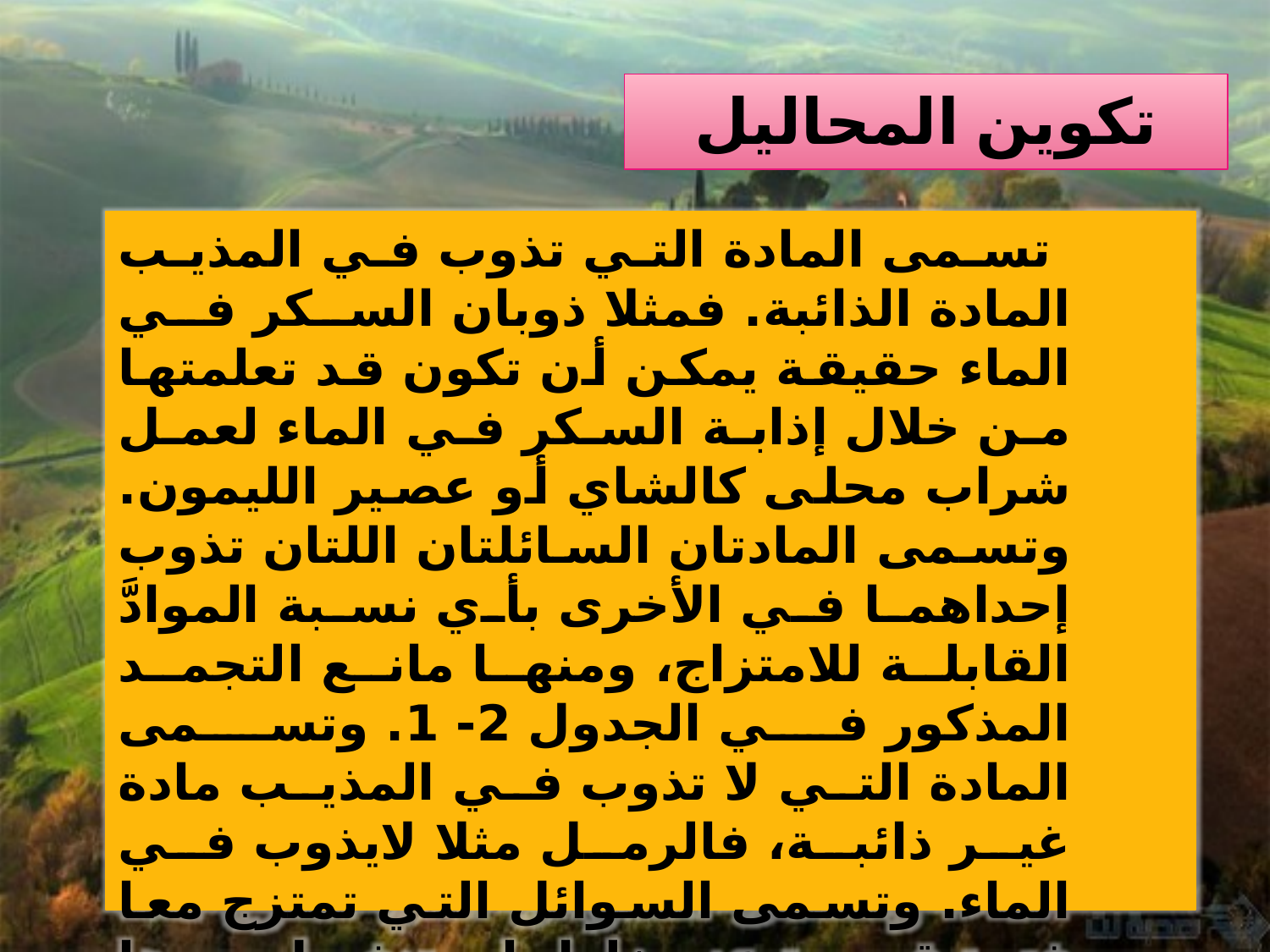

# تكوين المحاليل
          تسمى المادة التي تذوب في المذيب المادة الذائبة. فمثلا ذوبان السكر في الماء حقيقة يمكن أن تكون قد تعلمتها من خلال إذابة السكر في الماء لعمل شراب محلى كالشاي أو عصير الليمون. وتسمى المادتان السائلتان اللتان تذوب إحداهما في الأخرى بأي نسبة الموادَّ القابلة للامتزاج، ومنها مانع التجمد المذكور في الجدول 2- 1. وتسمى المادة التي لا تذوب في المذيب مادة غير ذائبة، فالرمل مثلا لايذوب في الماء. وتسمى السوائل التي تمتزج معا فترة قصيرة عند خلطها، وتنفصل بعدها السوائل غير الممتزجة. فالزيت مثلا لايمتزج مع الخلخل؛ أي أن الزيت لايذوب فيفي الخلخل..